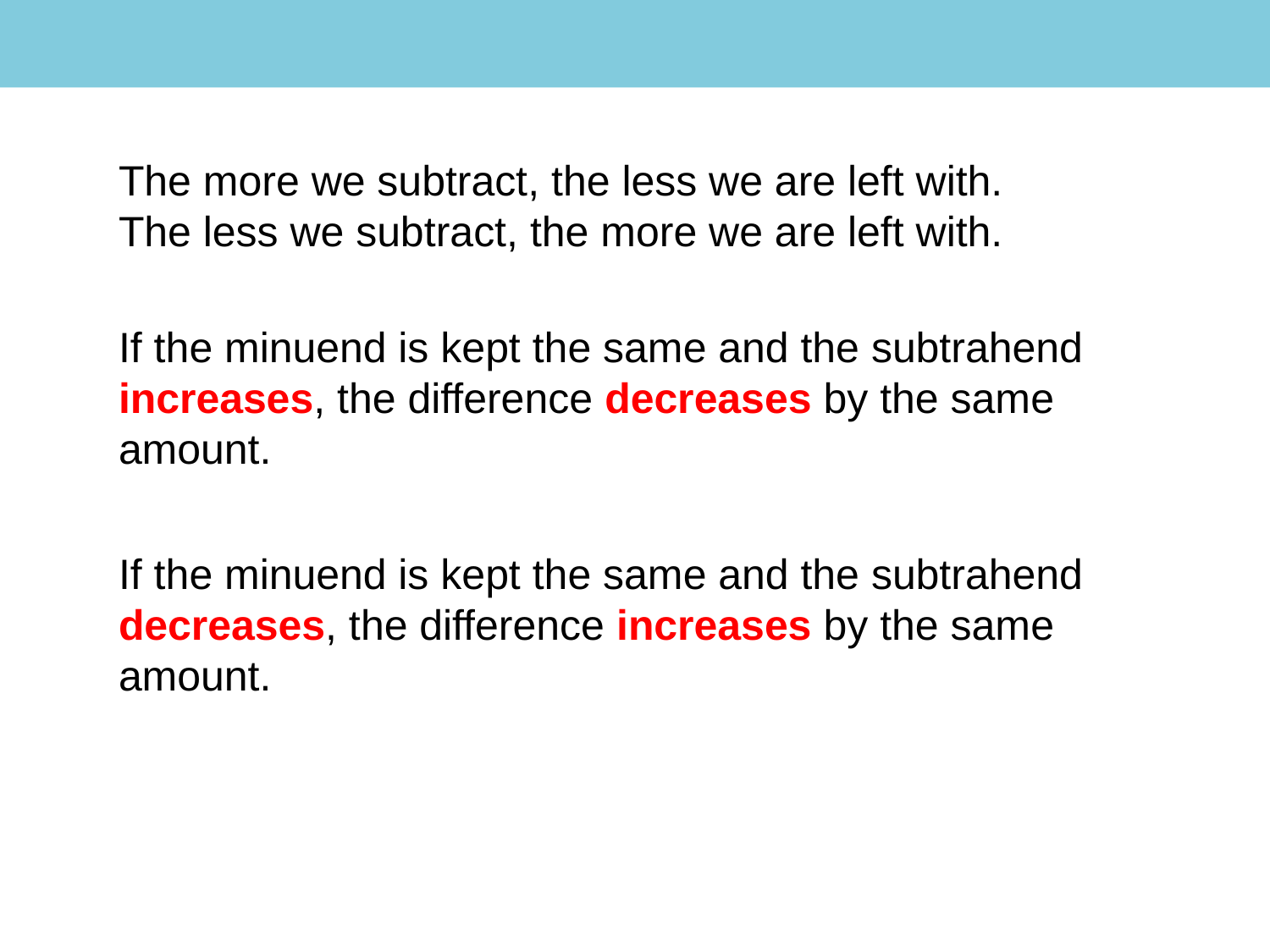

The more we subtract, the less we are left with.
The less we subtract, the more we are left with.

If the minuend is kept the same and the subtrahend increases, the difference decreases by the same amount.
If the minuend is kept the same and the subtrahend decreases, the difference increases by the same amount.